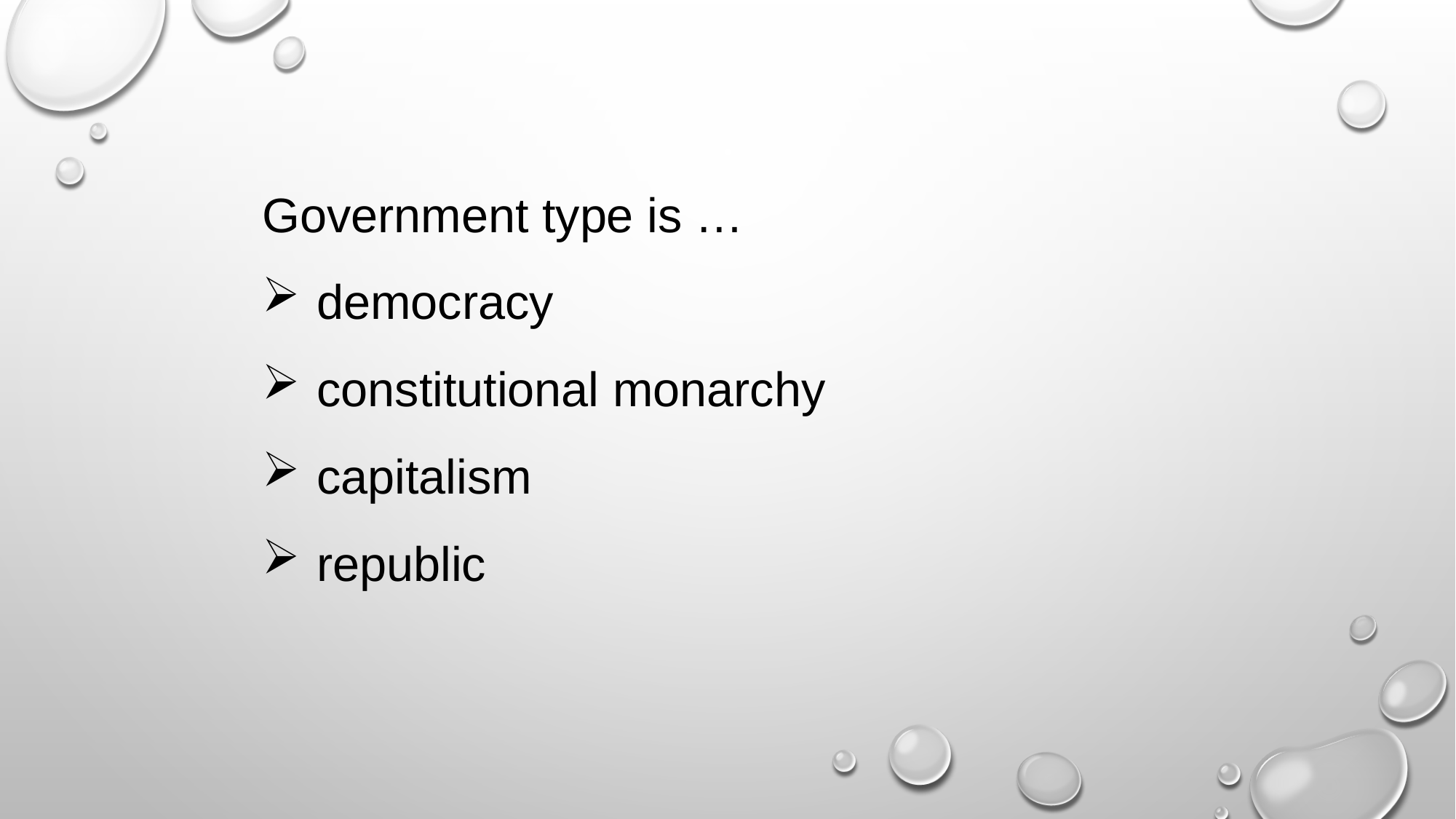

Government type is …
democracy
constitutional monarchy
capitalism
republic